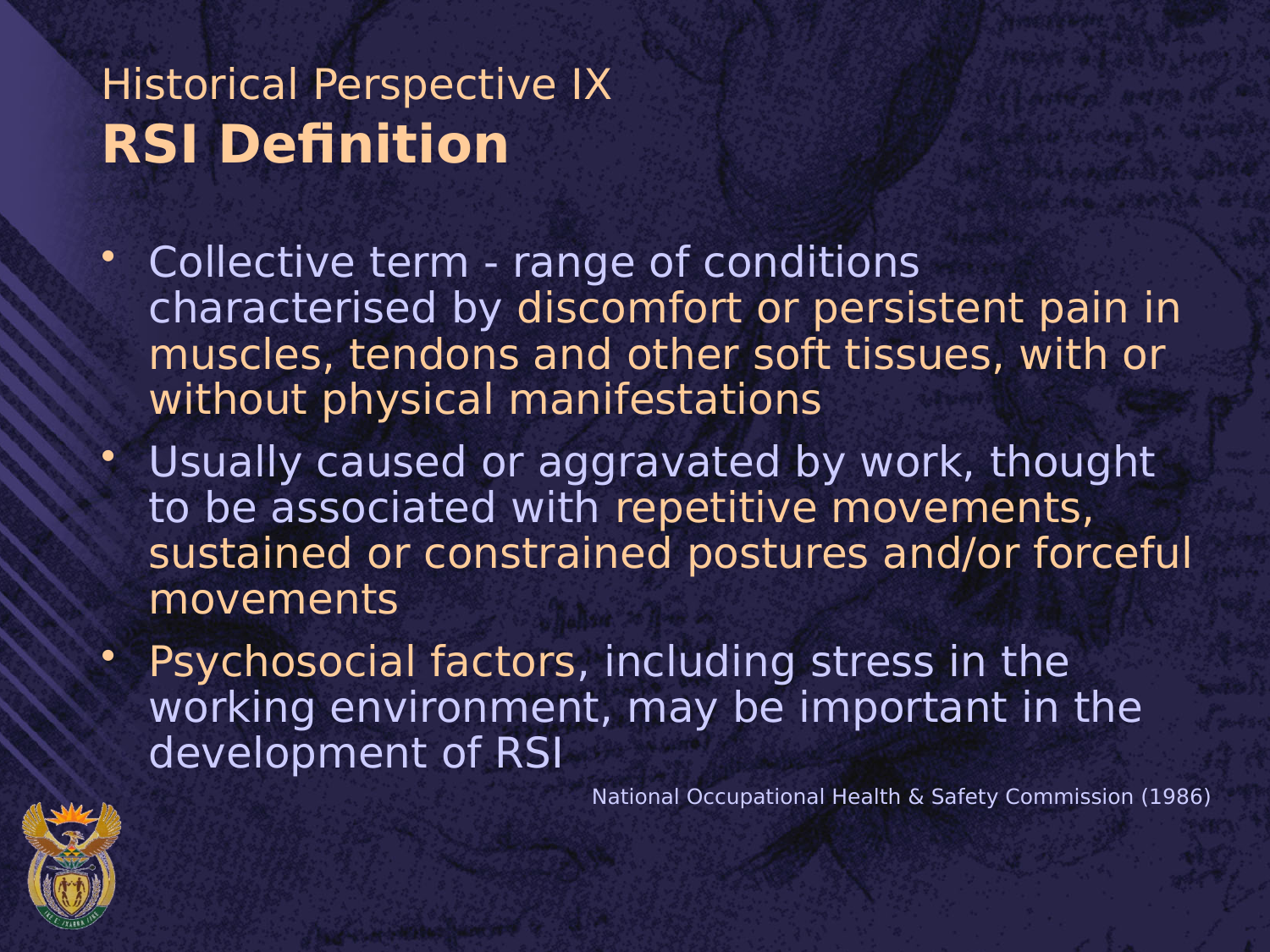

# Historical Perspective IX RSI Definition
Collective term - range of conditions characterised by discomfort or persistent pain in muscles, tendons and other soft tissues, with or without physical manifestations
Usually caused or aggravated by work, thought to be associated with repetitive movements, sustained or constrained postures and/or forceful movements
Psychosocial factors, including stress in the working environment, may be important in the development of RSI
National Occupational Health & Safety Commission (1986)